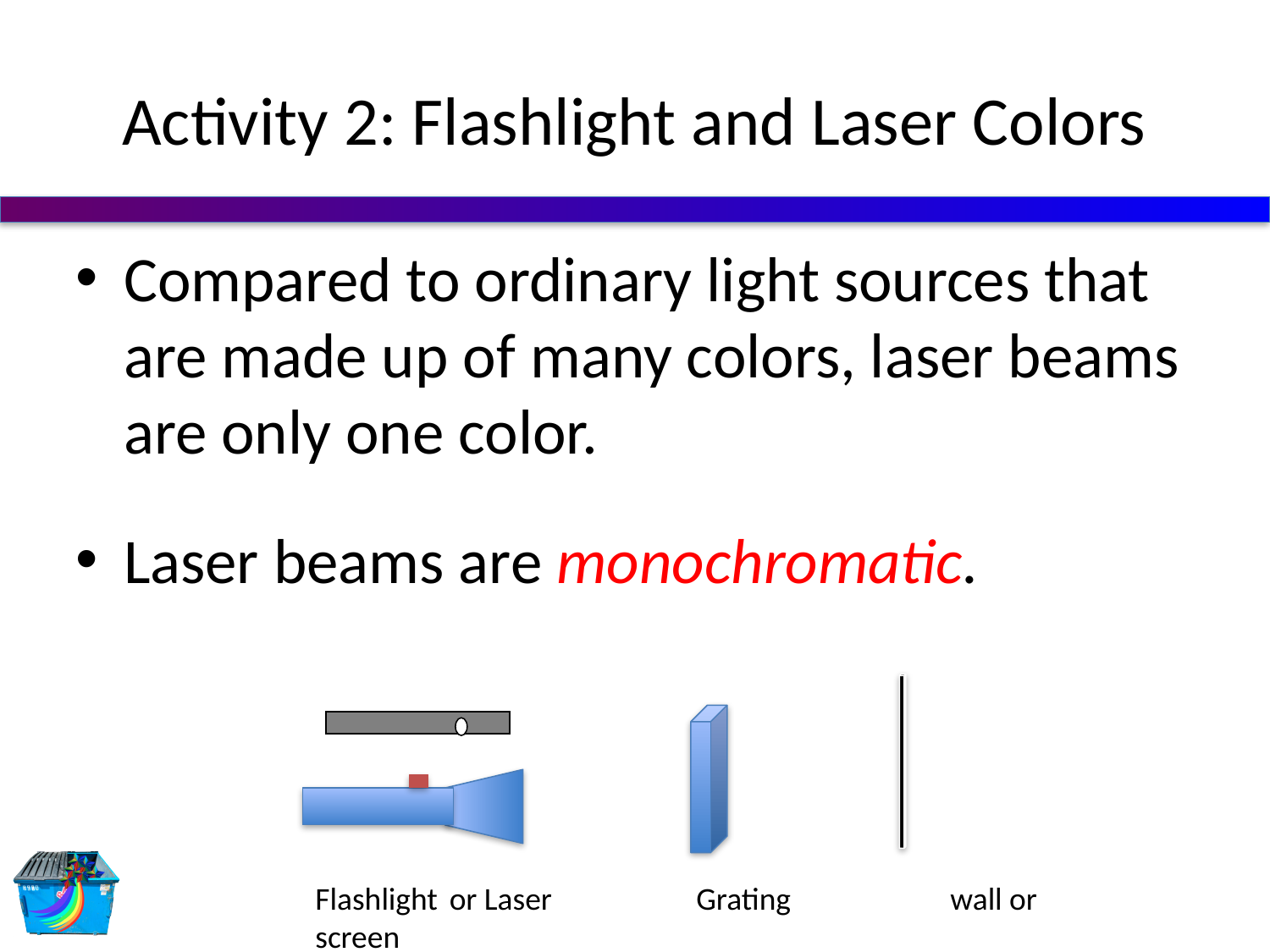

# Activity 2: Flashlight and Laser Colors
Compared to ordinary light sources that are made up of many colors, laser beams are only one color.

Laser beams are monochromatic.

Flashlight	 or Laser		Grating		wall or screen